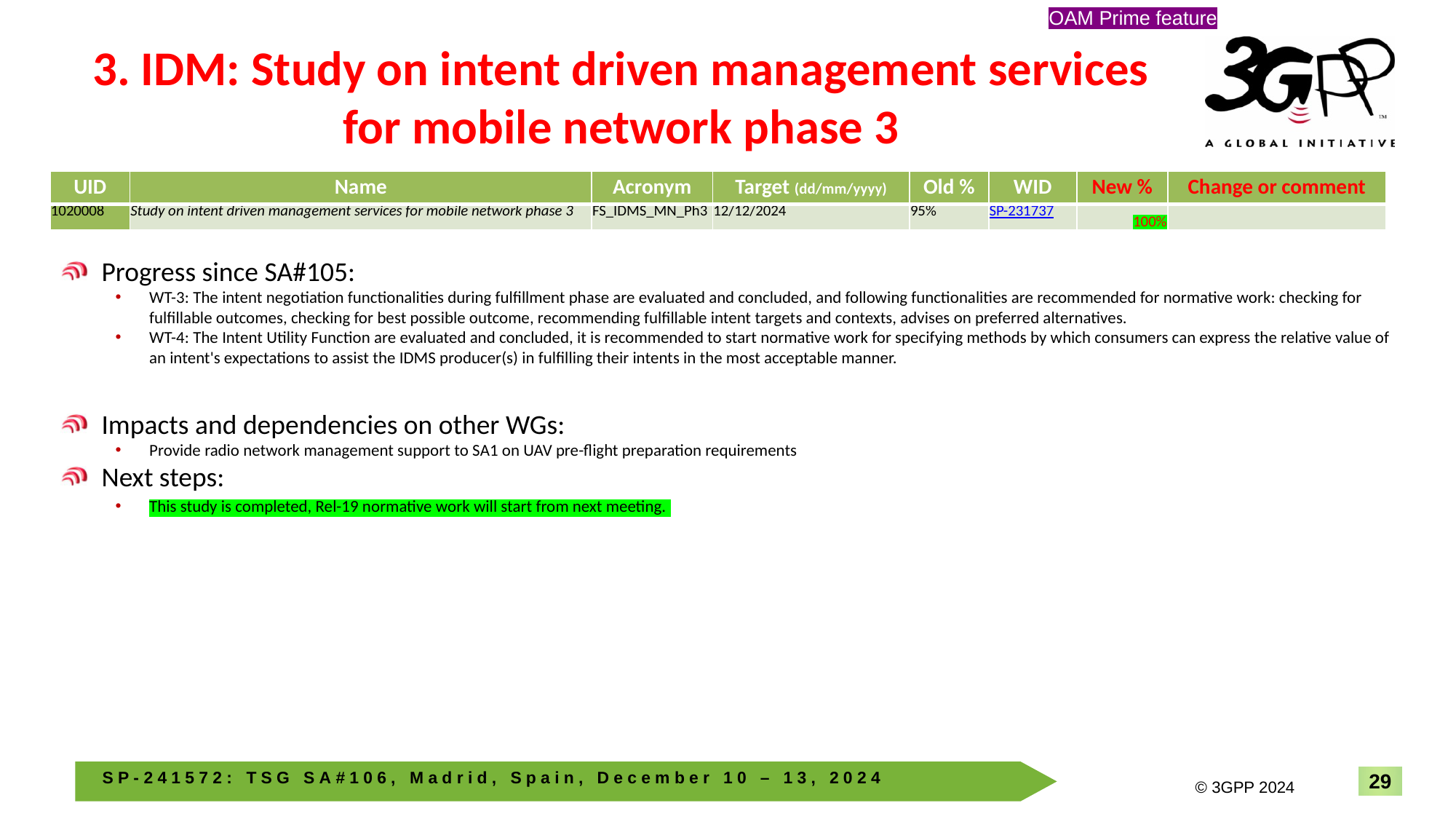

OAM Prime feature
# 3. IDM: Study on intent driven management services for mobile network phase 3
| UID | Name | Acronym | Target (dd/mm/yyyy) | Old % | WID | New % | Change or comment |
| --- | --- | --- | --- | --- | --- | --- | --- |
| 1020008 | Study on intent driven management services for mobile network phase 3 | FS\_IDMS\_MN\_Ph3 | 12/12/2024 | 95% | SP-231737 | 100% |  |
Progress since SA#105:
WT-3: The intent negotiation functionalities during fulfillment phase are evaluated and concluded, and following functionalities are recommended for normative work: checking for fulfillable outcomes, checking for best possible outcome, recommending fulfillable intent targets and contexts, advises on preferred alternatives.
WT-4: The Intent Utility Function are evaluated and concluded, it is recommended to start normative work for specifying methods by which consumers can express the relative value of an intent's expectations to assist the IDMS producer(s) in fulfilling their intents in the most acceptable manner.

Impacts and dependencies on other WGs:
Provide radio network management support to SA1 on UAV pre-flight preparation requirements
Next steps:
This study is completed, Rel-19 normative work will start from next meeting.